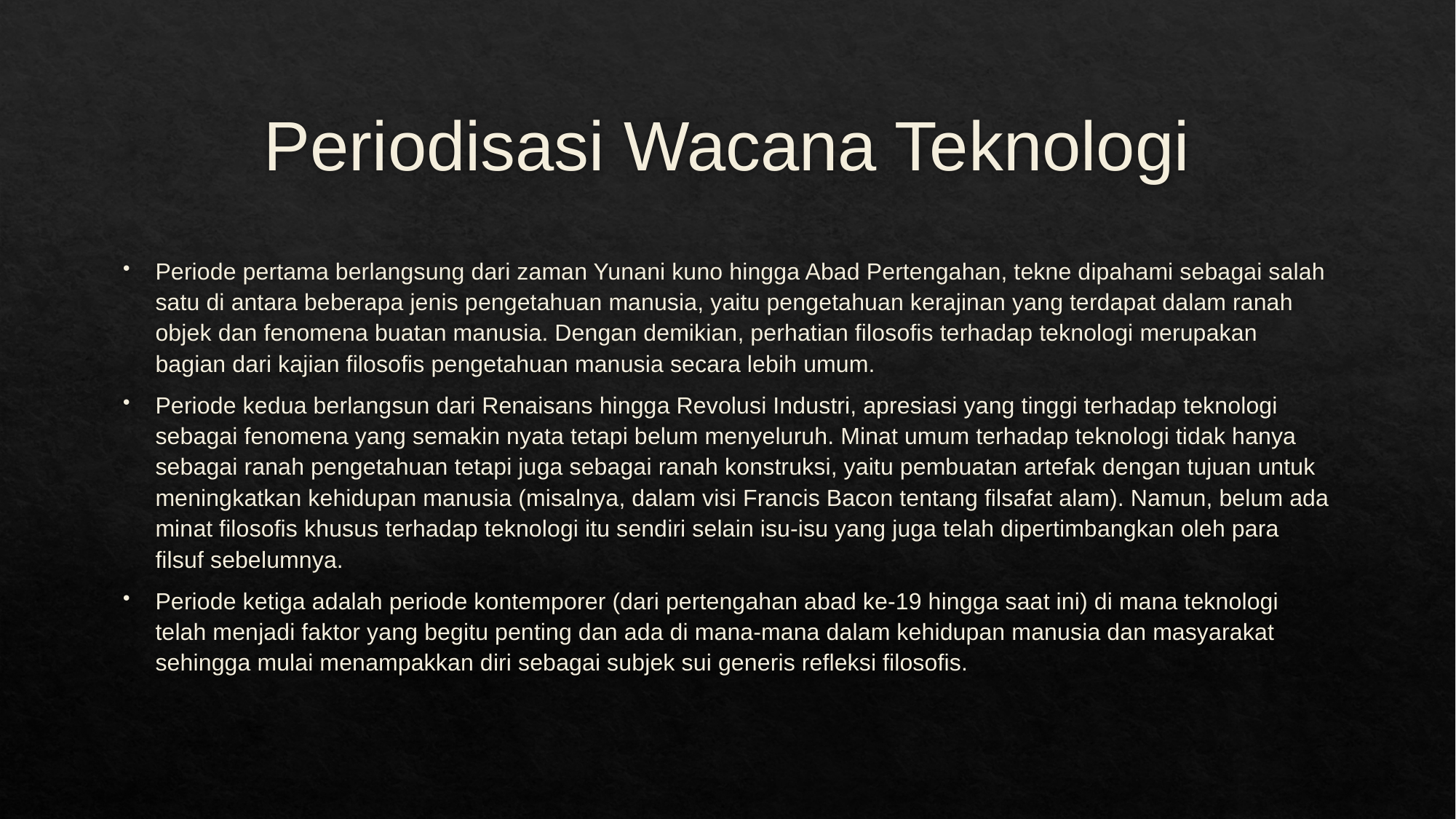

# Periodisasi Wacana Teknologi
Periode pertama berlangsung dari zaman Yunani kuno hingga Abad Pertengahan, tekne dipahami sebagai salah satu di antara beberapa jenis pengetahuan manusia, yaitu pengetahuan kerajinan yang terdapat dalam ranah objek dan fenomena buatan manusia. Dengan demikian, perhatian filosofis terhadap teknologi merupakan bagian dari kajian filosofis pengetahuan manusia secara lebih umum.
Periode kedua berlangsun dari Renaisans hingga Revolusi Industri, apresiasi yang tinggi terhadap teknologi sebagai fenomena yang semakin nyata tetapi belum menyeluruh. Minat umum terhadap teknologi tidak hanya sebagai ranah pengetahuan tetapi juga sebagai ranah konstruksi, yaitu pembuatan artefak dengan tujuan untuk meningkatkan kehidupan manusia (misalnya, dalam visi Francis Bacon tentang filsafat alam). Namun, belum ada minat filosofis khusus terhadap teknologi itu sendiri selain isu-isu yang juga telah dipertimbangkan oleh para filsuf sebelumnya.
Periode ketiga adalah periode kontemporer (dari pertengahan abad ke-19 hingga saat ini) di mana teknologi telah menjadi faktor yang begitu penting dan ada di mana-mana dalam kehidupan manusia dan masyarakat sehingga mulai menampakkan diri sebagai subjek sui generis refleksi filosofis.